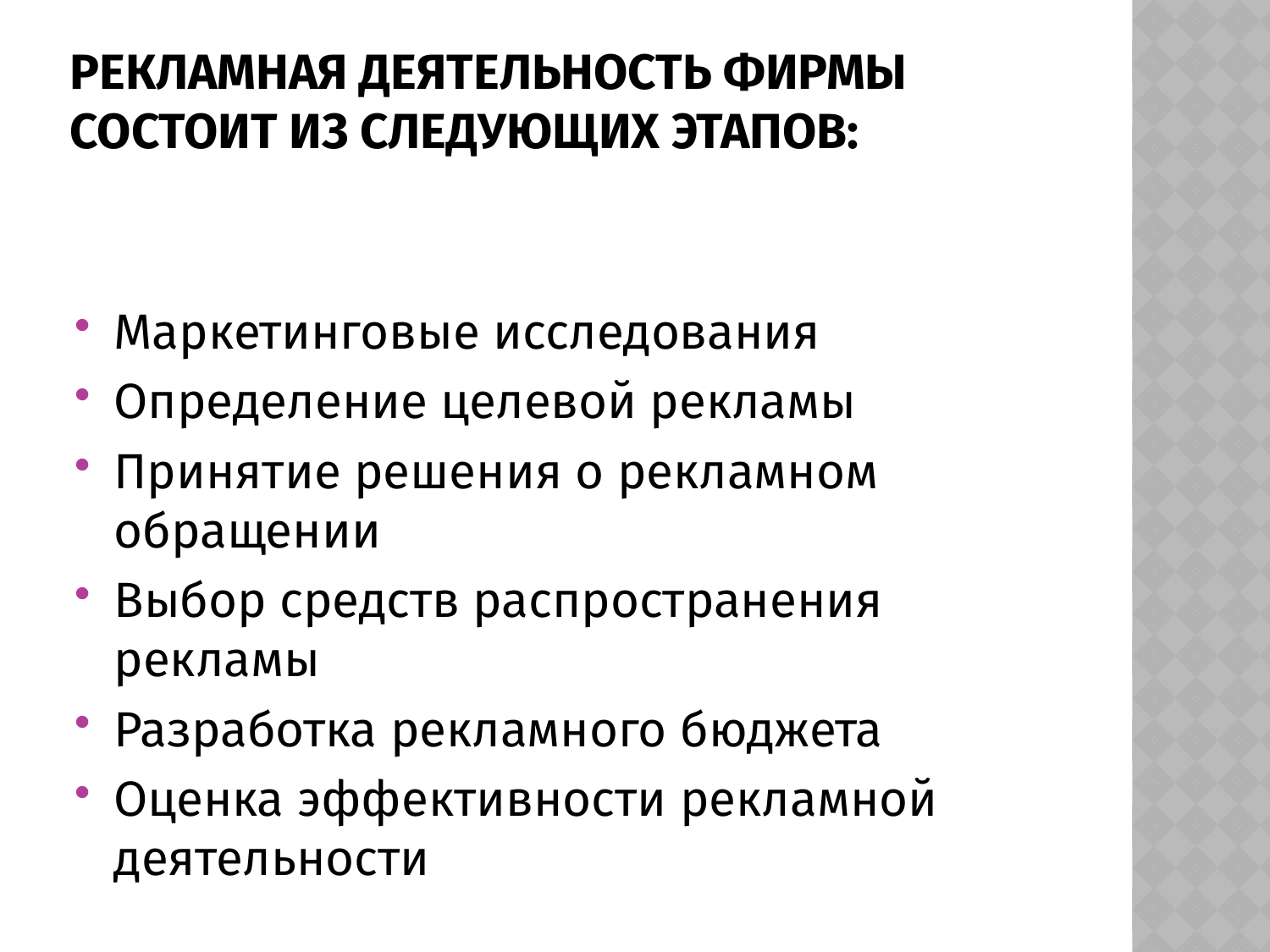

# Рекламная деятельность фирмы состоит из следующих этапов:

Маркетинговые исследования
Определение целевой рекламы
Принятие решения о рекламном обращении
Выбор средств распространения рекламы
Разработка рекламного бюджета
Оценка эффективности рекламной деятельности